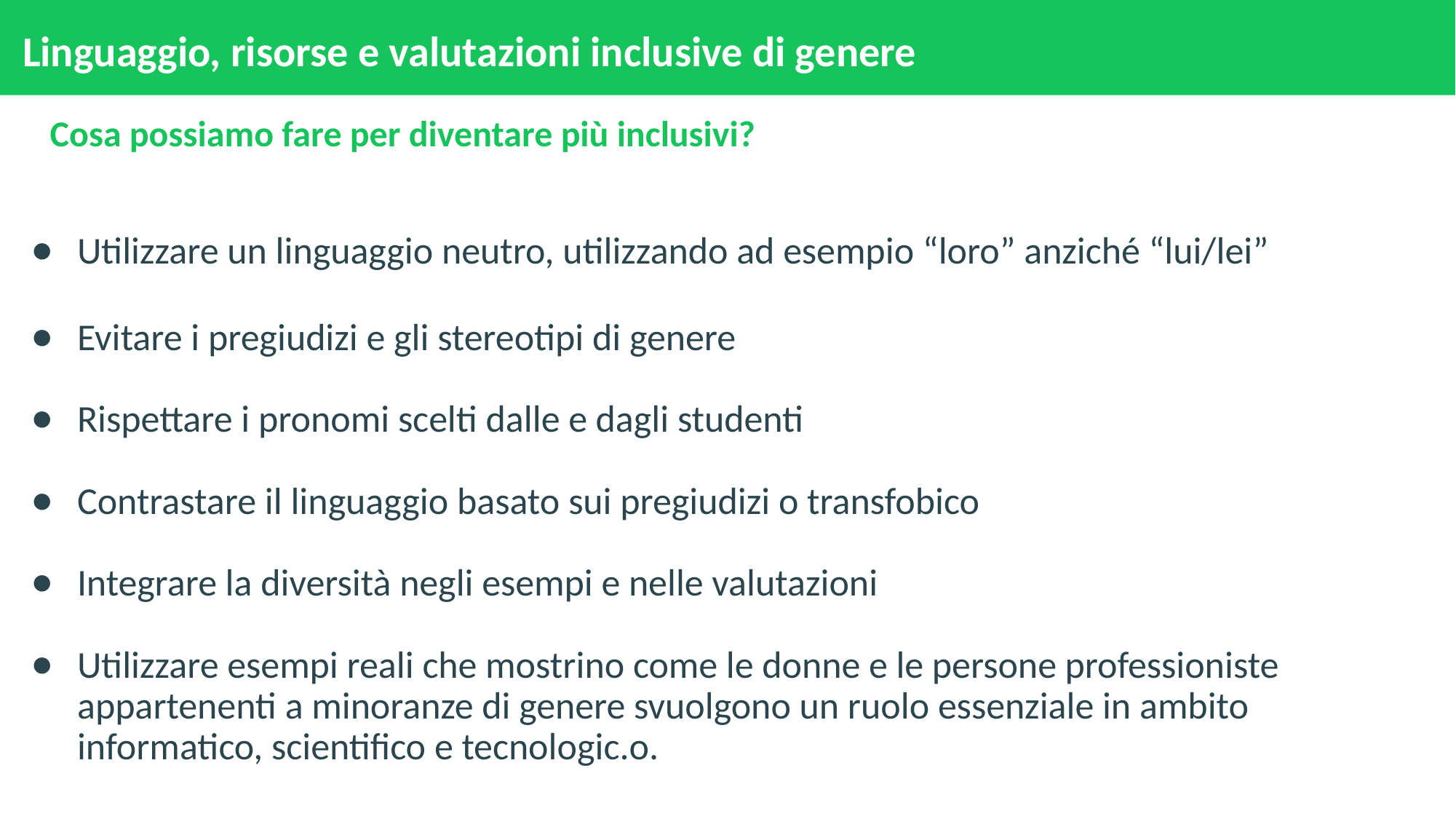

# Linguaggio, risorse e valutazioni inclusive di genere
Cosa possiamo fare per diventare più inclusivi?
Utilizzare un linguaggio neutro, utilizzando ad esempio “loro” anziché “lui/lei”
Evitare i pregiudizi e gli stereotipi di genere
Rispettare i pronomi scelti dalle e dagli studenti
Contrastare il linguaggio basato sui pregiudizi o transfobico
Integrare la diversità negli esempi e nelle valutazioni
Utilizzare esempi reali che mostrino come le donne e le persone professioniste appartenenti a minoranze di genere svuolgono un ruolo essenziale in ambito informatico, scientifico e tecnologic.o.